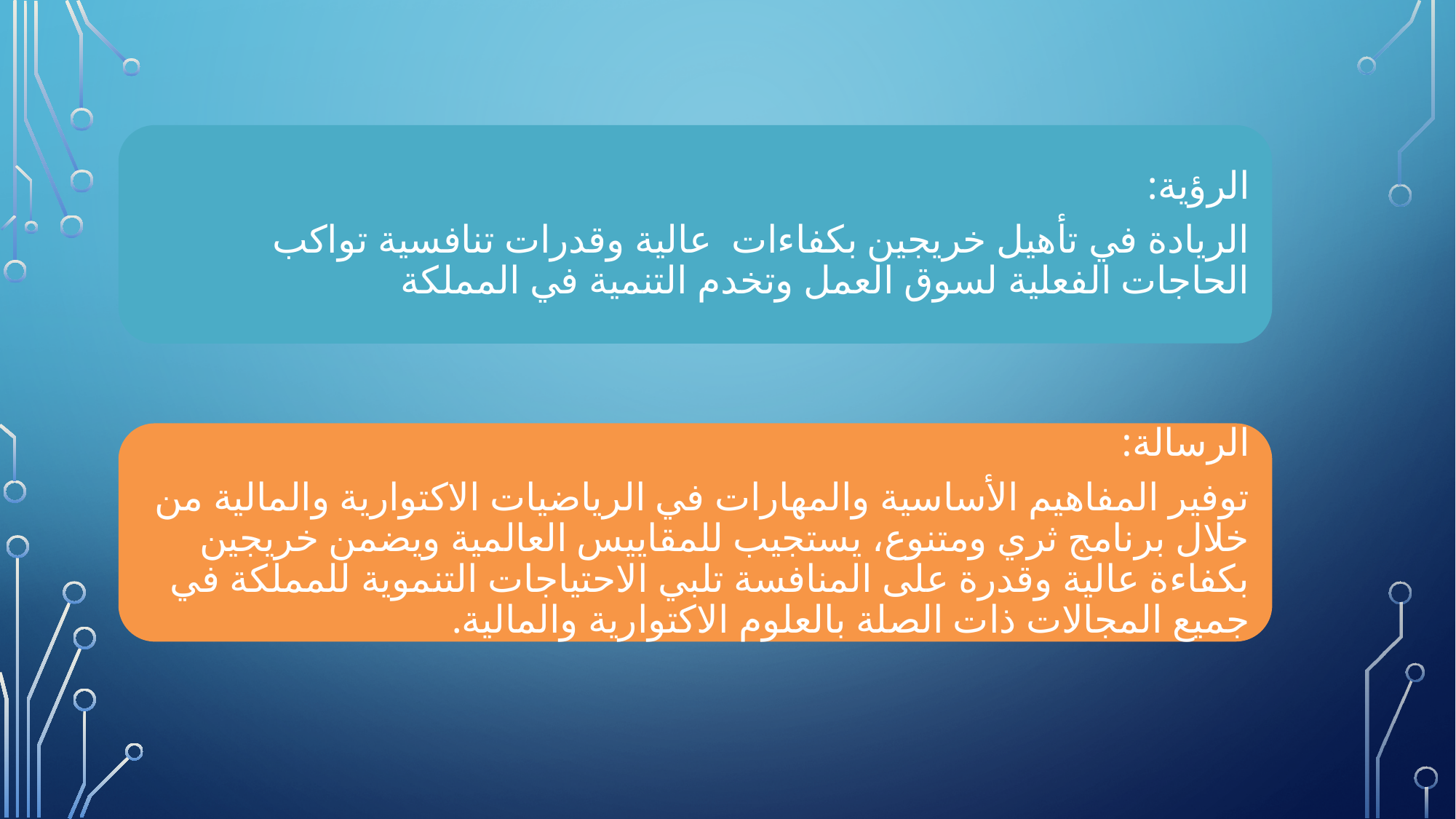

#
الرؤية:
الريادة في تأهيل خريجين بكفاءات  عالية وقدرات تنافسية تواكب الحاجات الفعلية لسوق العمل وتخدم التنمية في المملكة

الرسالة:
توفير المفاهيم الأساسية والمهارات في الرياضيات الاكتوارية والمالية من خلال برنامج ثري ومتنوع، يستجيب للمقاييس العالمية ويضمن خريجين بكفاءة عالية وقدرة على المنافسة تلبي الاحتياجات التنموية للمملكة في جميع المجالات ذات الصلة بالعلوم الاكتوارية والمالية.